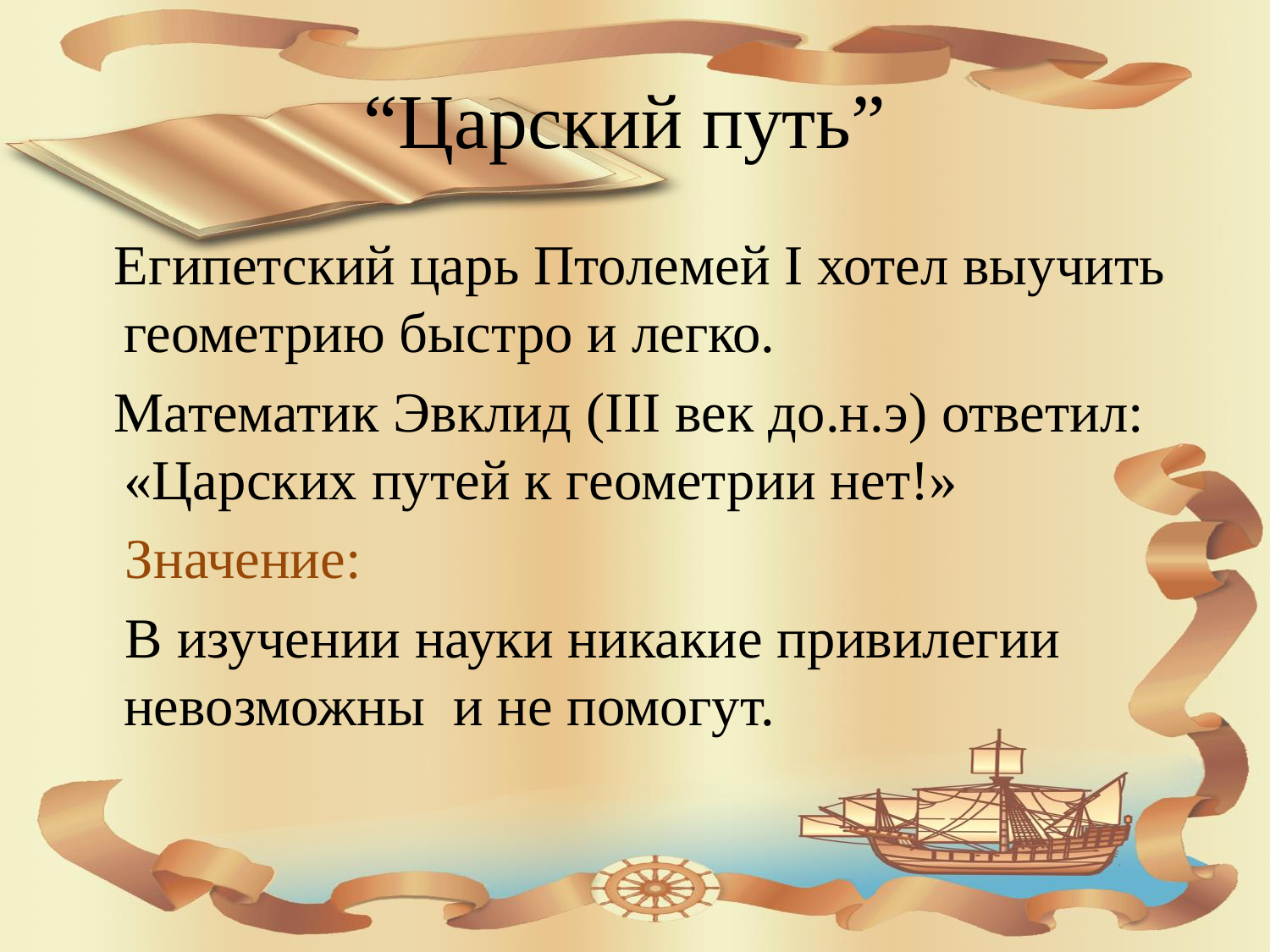

# “Царский путь”
Египетский царь Птолемей I хотел выучить геометрию быстро и легко.
Математик Эвклид (III век до.н.э) ответил: «Царских путей к геометрии нет!»
Значение:
В изучении науки никакие привилегии невозможны  и не помогут.